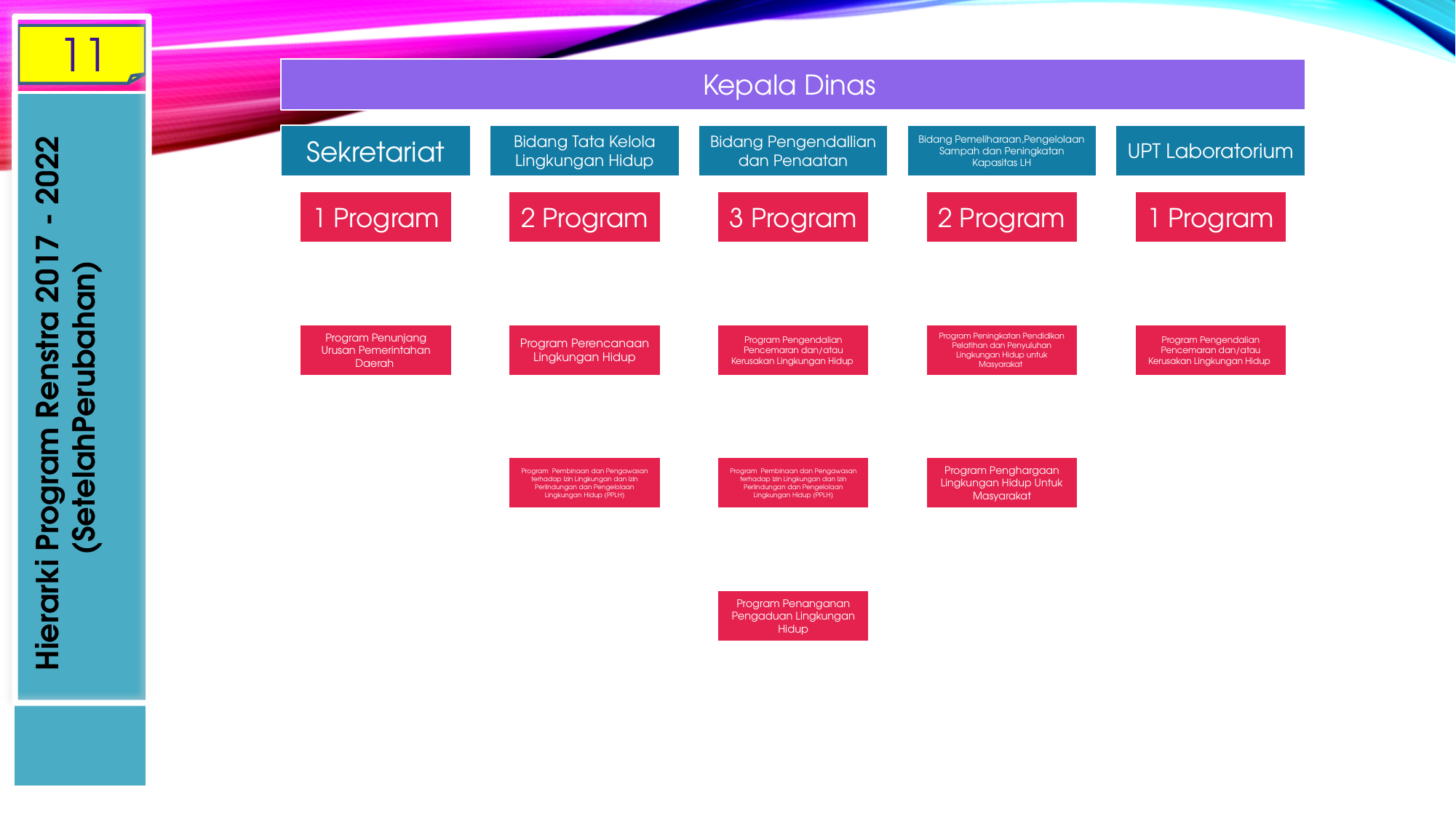

11
Kepala Dinas
Bidang Tata Kelola Lingkungan Hidup
Bidang Pengendallian dan Penaatan
Bidang Pemeliharaan,Pengelolaan Sampah dan Peningkatan Kapasitas LH
UPT Laboratorium
Sekretariat
1 Program
Program Penunjang Urusan Pemerintahan Daerah
2 Program
Program Perencanaan Lingkungan Hidup
Program  Pembinaan dan Pengawasan terhadap Izin Lingkungan dan Izin Perlindungan dan Pengelolaan Lingkungan Hidup (PPLH)
1 Program
Program Pengendalian Pencemaran dan/atau Kerusakan Lingkungan Hidup
3 Program
Program Pengendalian Pencemaran dan/atau Kerusakan Lingkungan Hidup
Program  Pembinaan dan Pengawasan terhadap Izin Lingkungan dan Izin Perlindungan dan Pengelolaan Lingkungan Hidup (PPLH)
2 Program
Program Peningkatan Pendidikan Pelatihan dan Penyuluhan Lingkungan Hidup untuk Masyarakat
Program Penghargaan Lingkungan Hidup Untuk Masyarakat
Program Penanganan Pengaduan Lingkungan Hidup

Hierarki Program Renstra 2017 - 2022
(SetelahPerubahan)